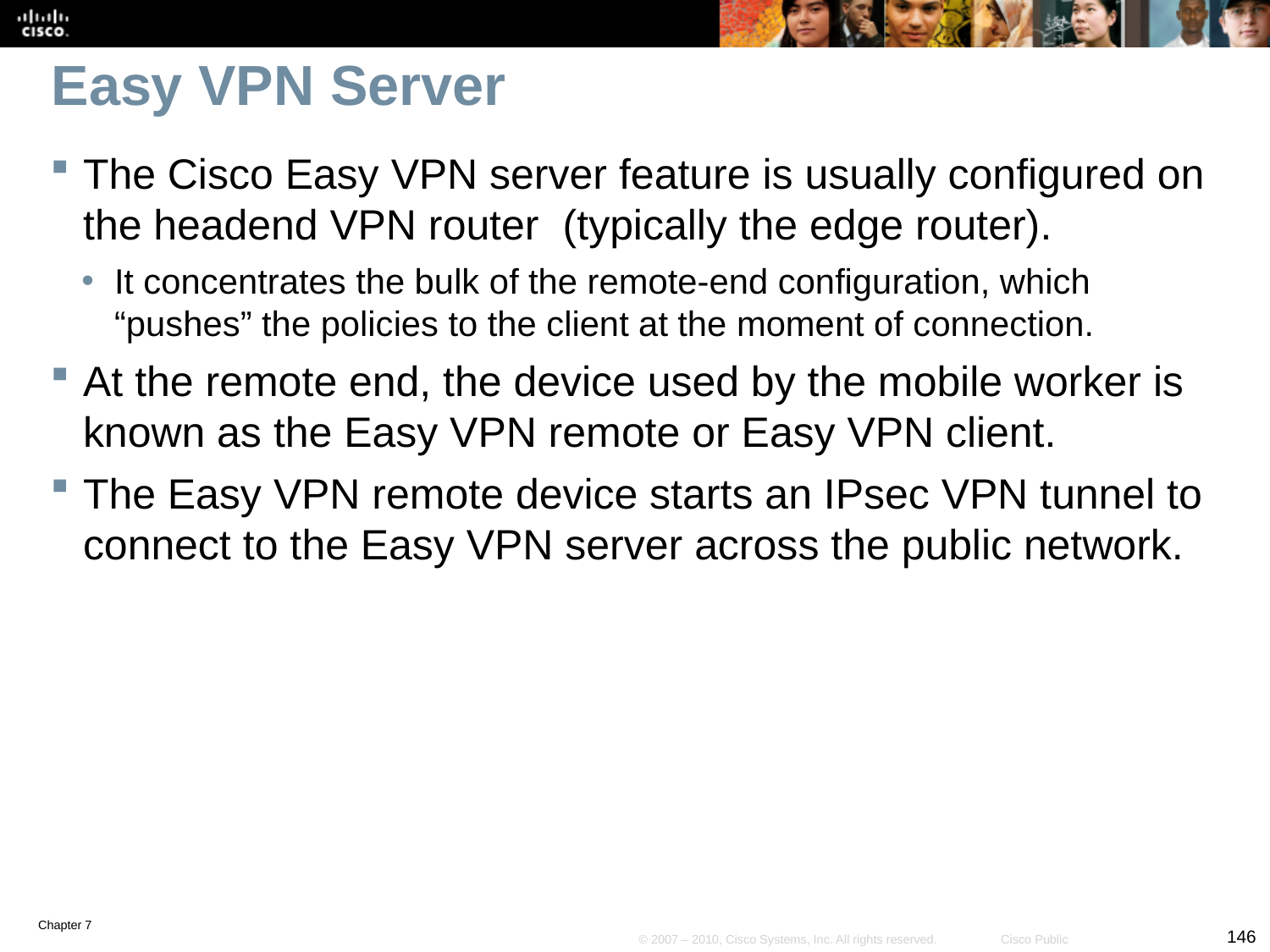

# Easy VPN Server
The Cisco Easy VPN server feature is usually configured on the headend VPN router  (typically the edge router).
It concentrates the bulk of the remote-end configuration, which “pushes” the policies to the client at the moment of connection.
At the remote end, the device used by the mobile worker is known as the Easy VPN remote or Easy VPN client.
The Easy VPN remote device starts an IPsec VPN tunnel to connect to the Easy VPN server across the public network.